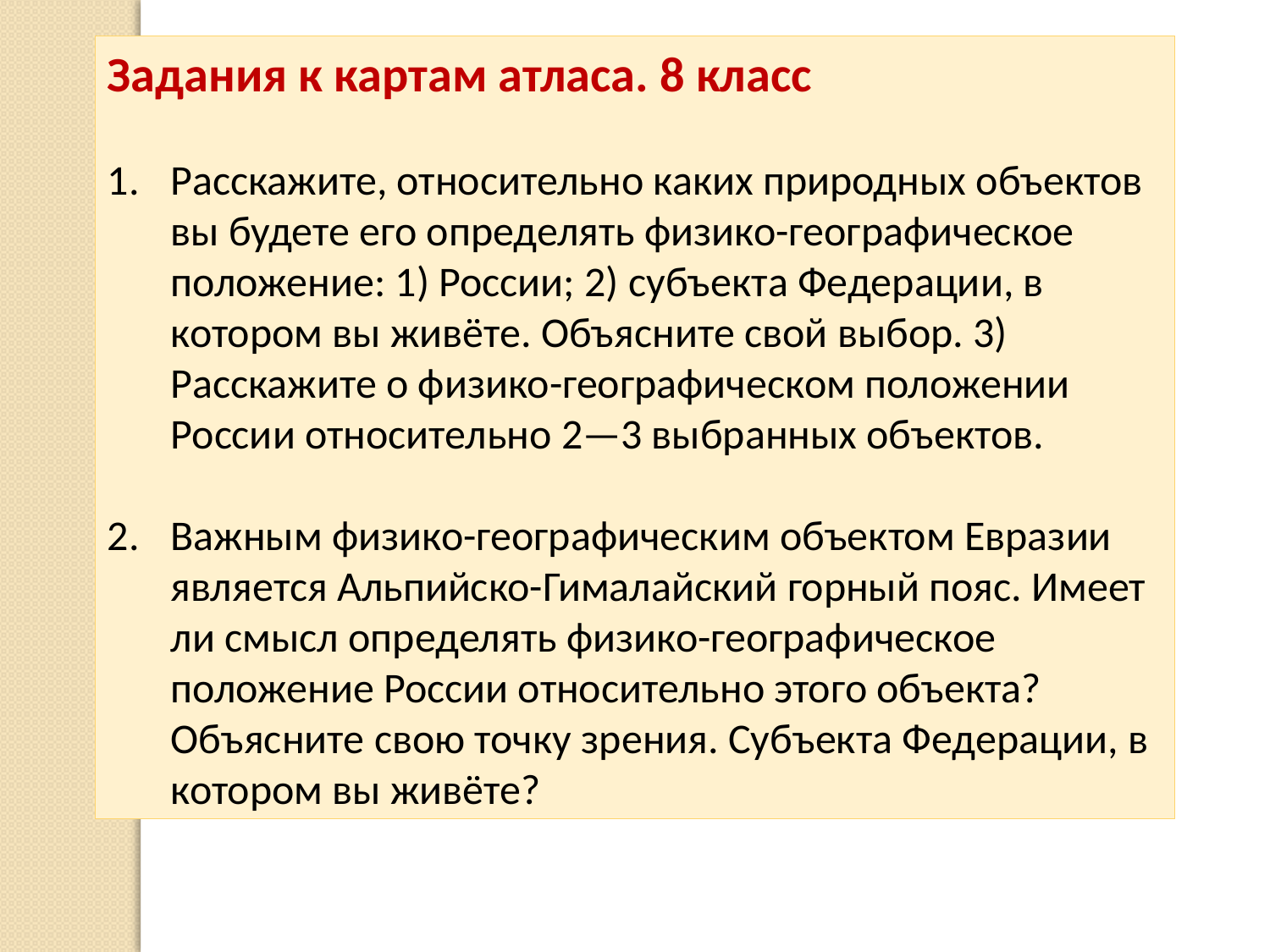

Задания к картам атласа. 8 класс

Расскажите, относительно каких природных объектов вы будете его определять физико-географическое положение: 1) России; 2) субъекта Федерации, в котором вы живёте. Объясните свой выбор. 3) Расскажите о физико-географическом положении России относительно 2—3 выбранных объектов.

Важным физико-географическим объектом Евразии является Альпийско-Гималайский горный пояс. Имеет ли смысл определять физико-географическое положение России относительно этого объекта? Объясните свою точку зрения. Субъекта Федерации, в котором вы живёте?